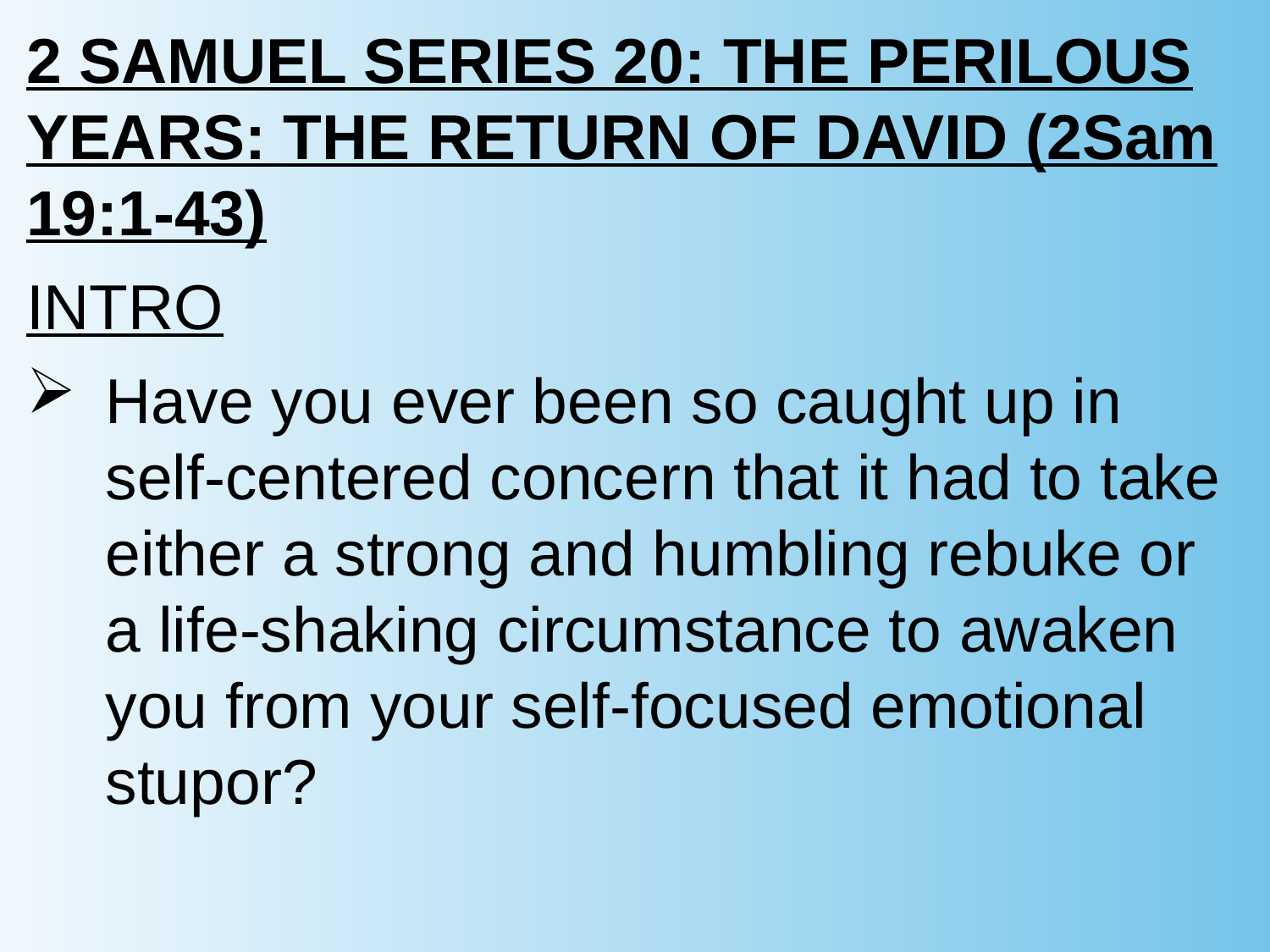

2 SAMUEL SERIES 20: THE PERILOUS YEARS: THE RETURN OF DAVID (2Sam 19:1-43)
INTRO
Have you ever been so caught up in self-centered concern that it had to take either a strong and humbling rebuke or a life-shaking circumstance to awaken you from your self-focused emotional stupor?